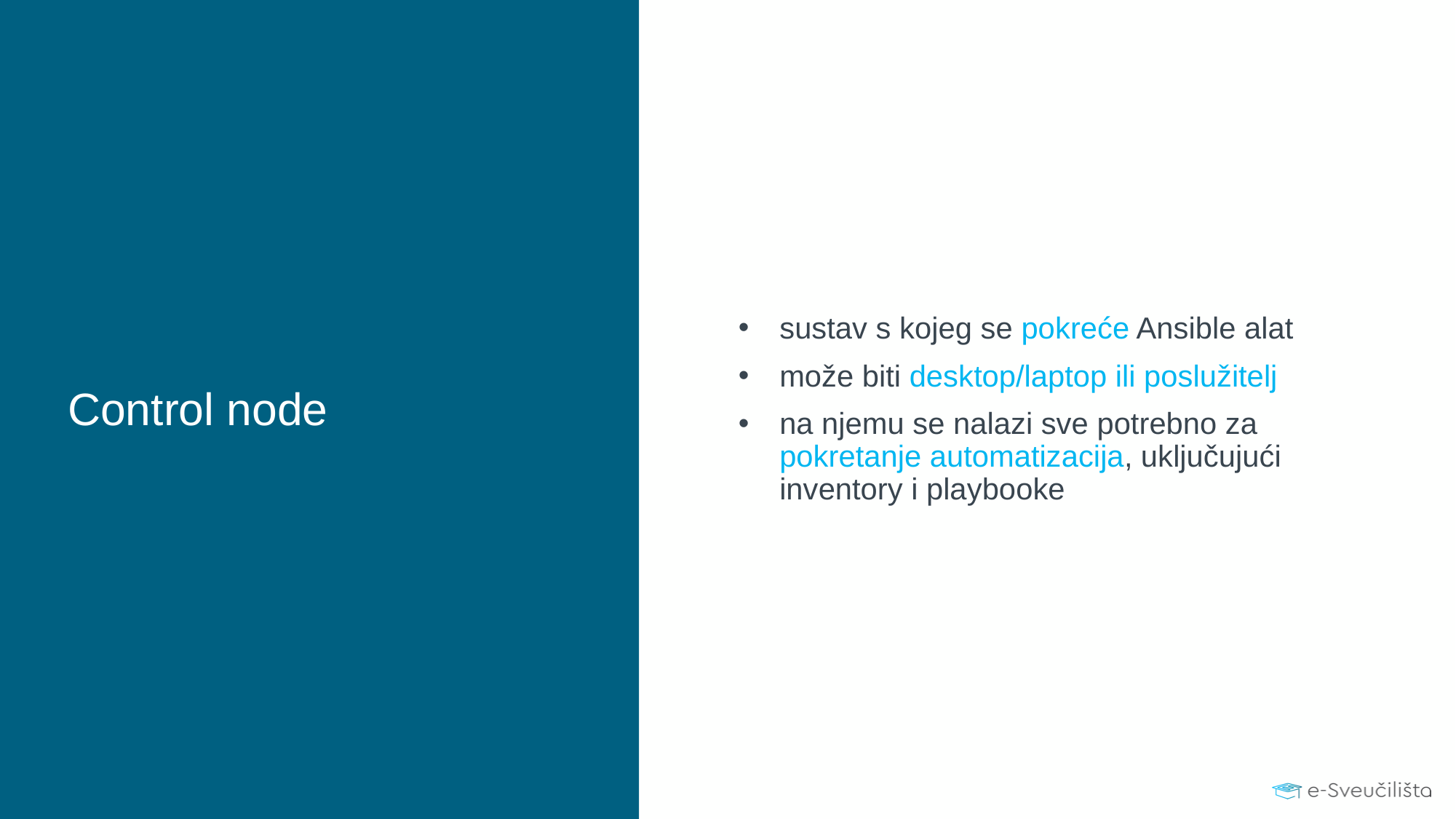

sustav s kojeg se pokreće Ansible alat
može biti desktop/laptop ili poslužitelj
na njemu se nalazi sve potrebno za pokretanje automatizacija, uključujući inventory i playbooke
# Control node